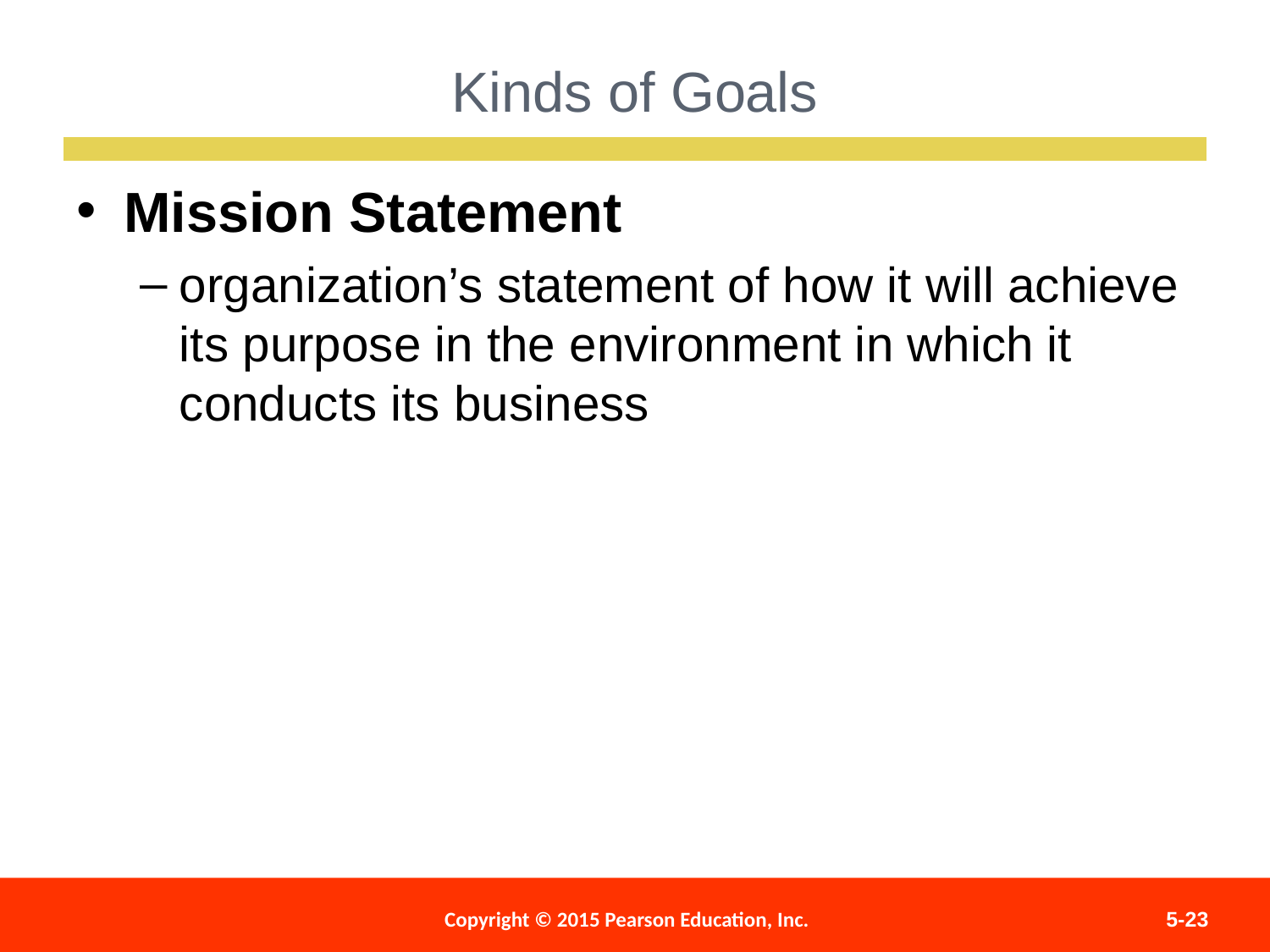

Kinds of Goals
Mission Statement
organization’s statement of how it will achieve its purpose in the environment in which it conducts its business